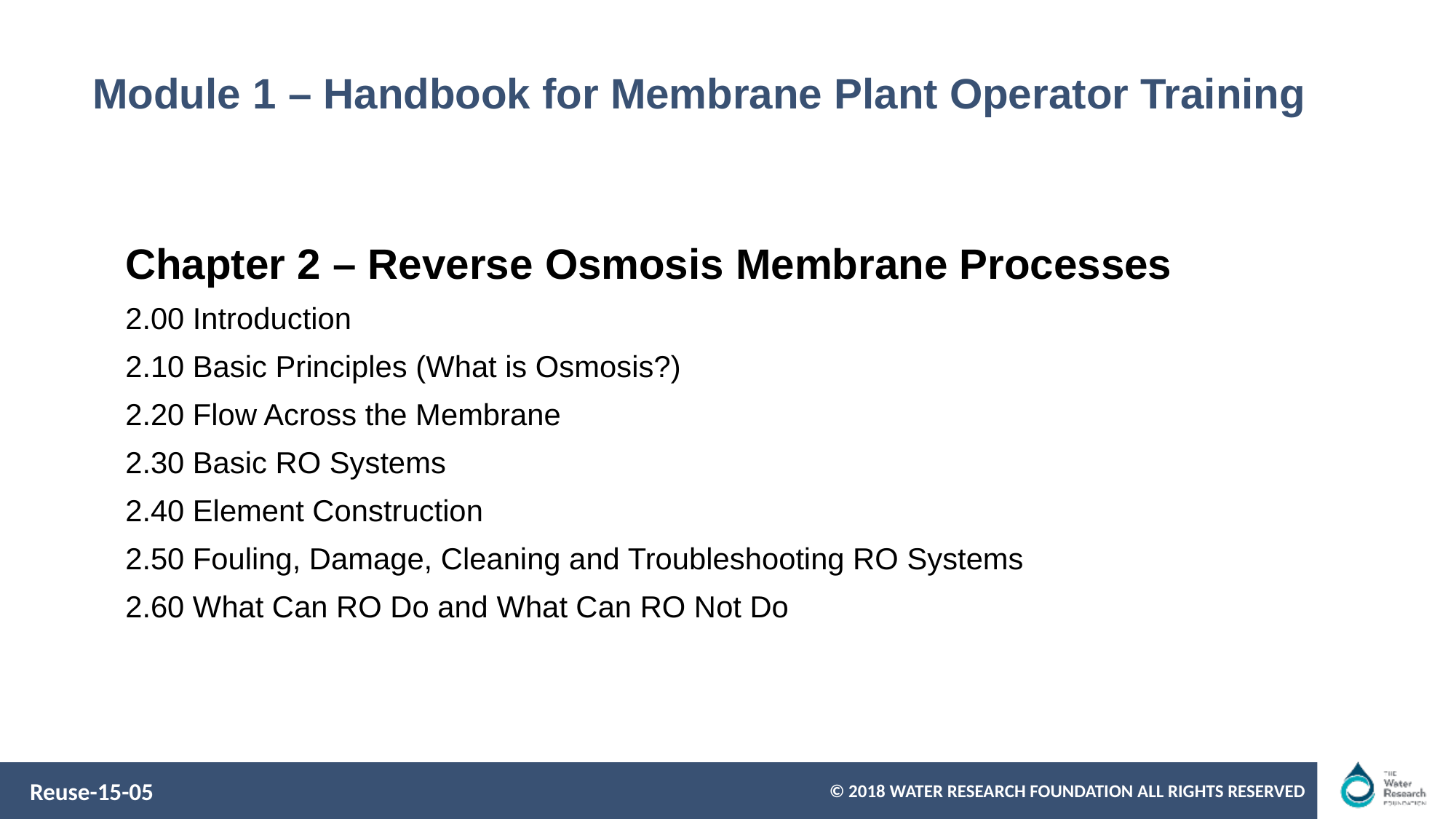

# Module 1 – Handbook for Membrane Plant Operator Training
Chapter 2 – Reverse Osmosis Membrane Processes
2.00 Introduction
2.10 Basic Principles (What is Osmosis?)
2.20 Flow Across the Membrane
2.30 Basic RO Systems
2.40 Element Construction
2.50 Fouling, Damage, Cleaning and Troubleshooting RO Systems
2.60 What Can RO Do and What Can RO Not Do